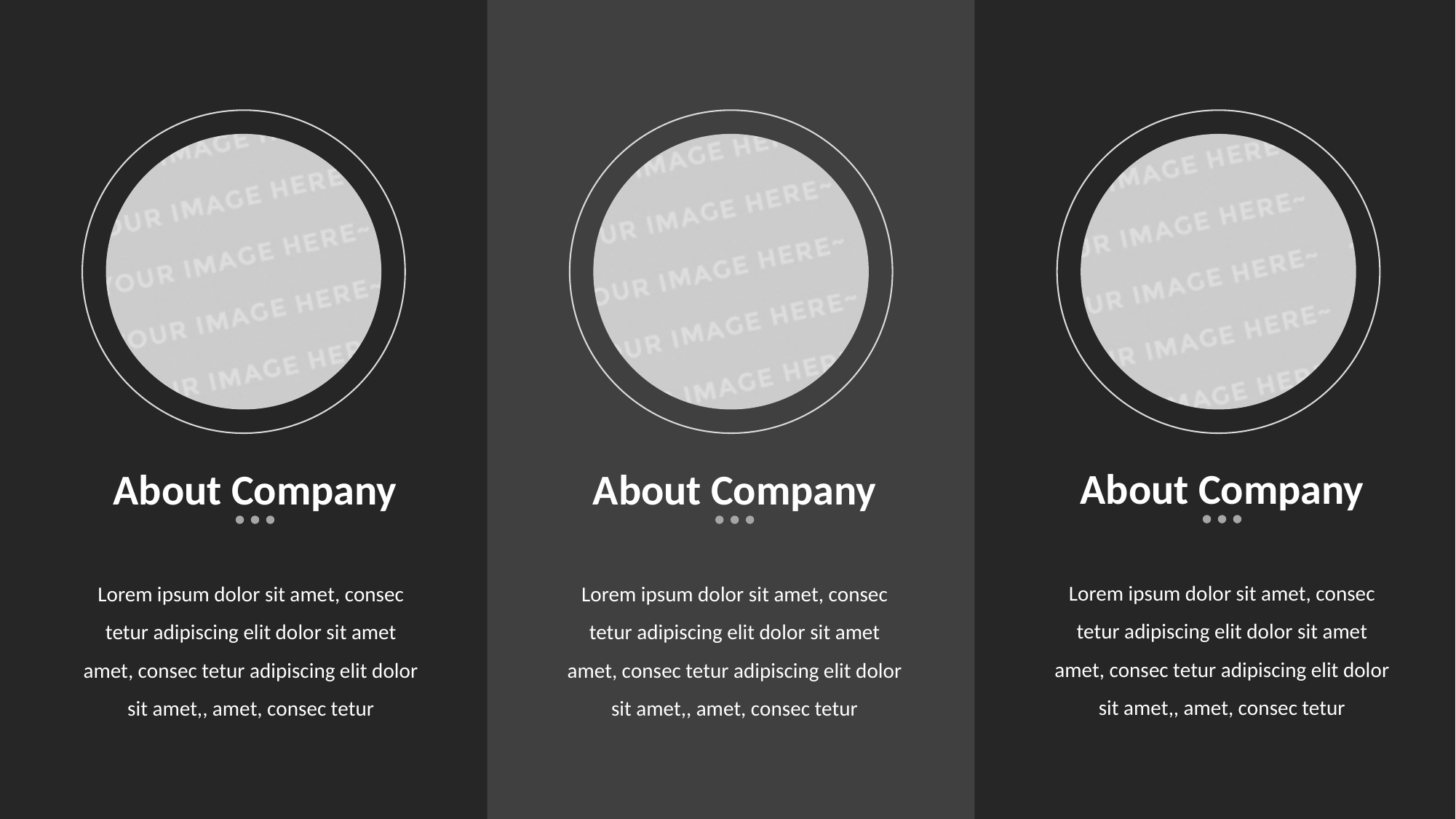

About Company
About Company
About Company

Lorem ipsum dolor sit amet, consec tetur adipiscing elit dolor sit amet amet, consec tetur adipiscing elit dolor sit amet,, amet, consec tetur
Lorem ipsum dolor sit amet, consec tetur adipiscing elit dolor sit amet amet, consec tetur adipiscing elit dolor sit amet,, amet, consec tetur
Lorem ipsum dolor sit amet, consec tetur adipiscing elit dolor sit amet amet, consec tetur adipiscing elit dolor sit amet,, amet, consec tetur